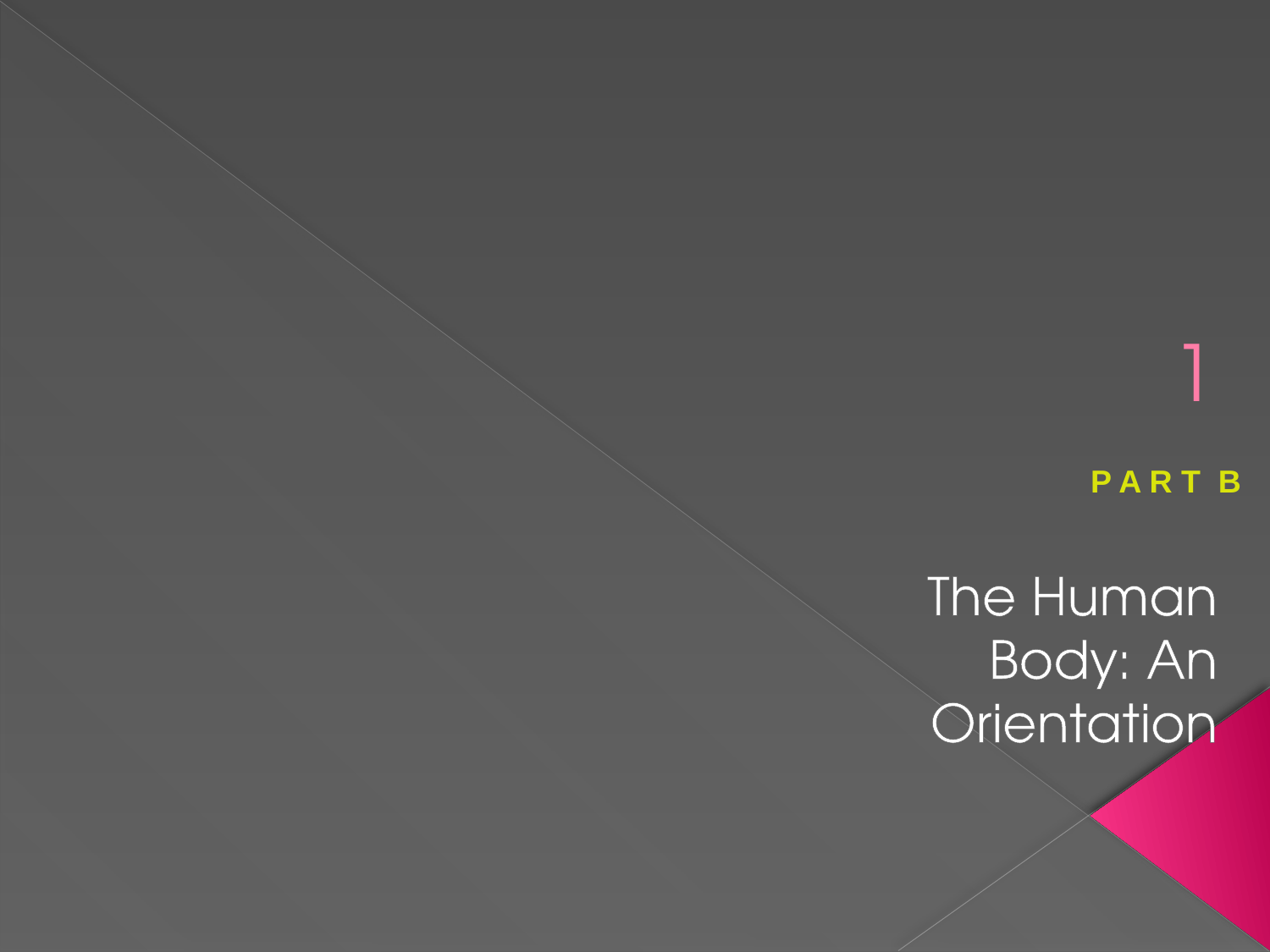

# 1
P A R T  B
The Human Body: An Orientation